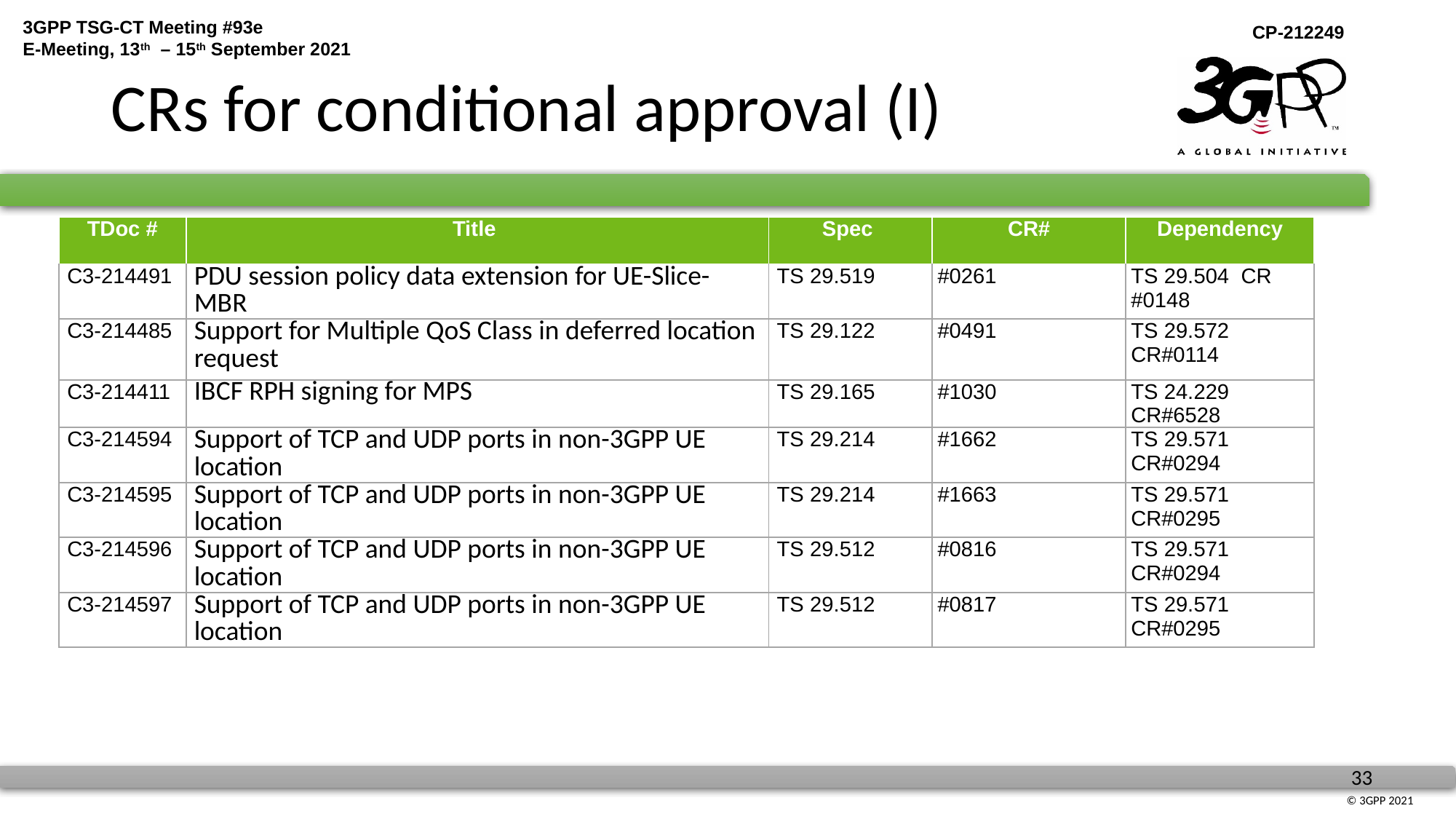

# CRs for conditional approval (I)
| TDoc # | Title | Spec | CR# | Dependency |
| --- | --- | --- | --- | --- |
| C3-214491 | PDU session policy data extension for UE-Slice-MBR | TS 29.519 | #0261 | TS 29.504 CR #0148 |
| C3-214485 | Support for Multiple QoS Class in deferred location request | TS 29.122 | #0491 | TS 29.572 CR#0114 |
| C3-214411 | IBCF RPH signing for MPS | TS 29.165 | #1030 | TS 24.229 CR#6528 |
| C3-214594 | Support of TCP and UDP ports in non-3GPP UE location | TS 29.214 | #1662 | TS 29.571 CR#0294 |
| C3-214595 | Support of TCP and UDP ports in non-3GPP UE location | TS 29.214 | #1663 | TS 29.571 CR#0295 |
| C3-214596 | Support of TCP and UDP ports in non-3GPP UE location | TS 29.512 | #0816 | TS 29.571 CR#0294 |
| C3-214597 | Support of TCP and UDP ports in non-3GPP UE location | TS 29.512 | #0817 | TS 29.571 CR#0295 |